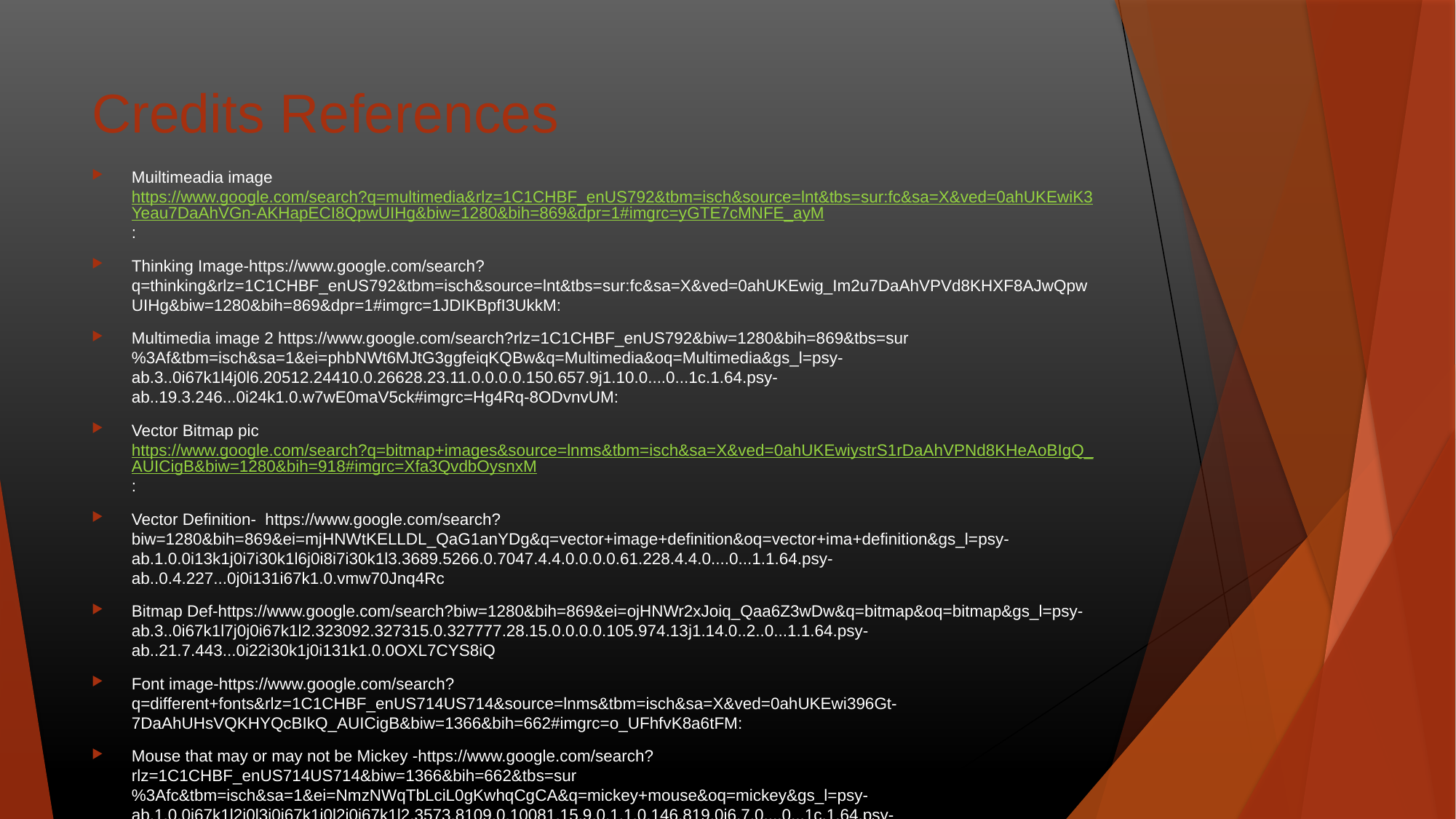

# Credits References
Muiltimeadia image https://www.google.com/search?q=multimedia&rlz=1C1CHBF_enUS792&tbm=isch&source=lnt&tbs=sur:fc&sa=X&ved=0ahUKEwiK3Yeau7DaAhVGn-AKHapECI8QpwUIHg&biw=1280&bih=869&dpr=1#imgrc=yGTE7cMNFE_ayM:
Thinking Image-https://www.google.com/search?q=thinking&rlz=1C1CHBF_enUS792&tbm=isch&source=lnt&tbs=sur:fc&sa=X&ved=0ahUKEwig_Im2u7DaAhVPVd8KHXF8AJwQpwUIHg&biw=1280&bih=869&dpr=1#imgrc=1JDIKBpfI3UkkM:
Multimedia image 2 https://www.google.com/search?rlz=1C1CHBF_enUS792&biw=1280&bih=869&tbs=sur%3Af&tbm=isch&sa=1&ei=phbNWt6MJtG3ggfeiqKQBw&q=Multimedia&oq=Multimedia&gs_l=psy-ab.3..0i67k1l4j0l6.20512.24410.0.26628.23.11.0.0.0.0.150.657.9j1.10.0....0...1c.1.64.psy-ab..19.3.246...0i24k1.0.w7wE0maV5ck#imgrc=Hg4Rq-8ODvnvUM:
Vector Bitmap pic https://www.google.com/search?q=bitmap+images&source=lnms&tbm=isch&sa=X&ved=0ahUKEwiystrS1rDaAhVPNd8KHeAoBIgQ_AUICigB&biw=1280&bih=918#imgrc=Xfa3QvdbOysnxM:
Vector Definition-  https://www.google.com/search?biw=1280&bih=869&ei=mjHNWtKELLDL_QaG1anYDg&q=vector+image+definition&oq=vector+ima+definition&gs_l=psy-ab.1.0.0i13k1j0i7i30k1l6j0i8i7i30k1l3.3689.5266.0.7047.4.4.0.0.0.0.61.228.4.4.0....0...1.1.64.psy-ab..0.4.227...0j0i131i67k1.0.vmw70Jnq4Rc
Bitmap Def-https://www.google.com/search?biw=1280&bih=869&ei=ojHNWr2xJoiq_Qaa6Z3wDw&q=bitmap&oq=bitmap&gs_l=psy-ab.3..0i67k1l7j0j0i67k1l2.323092.327315.0.327777.28.15.0.0.0.0.105.974.13j1.14.0..2..0...1.1.64.psy-ab..21.7.443...0i22i30k1j0i131k1.0.0OXL7CYS8iQ
Font image-https://www.google.com/search?q=different+fonts&rlz=1C1CHBF_enUS714US714&source=lnms&tbm=isch&sa=X&ved=0ahUKEwi396Gt-7DaAhUHsVQKHYQcBIkQ_AUICigB&biw=1366&bih=662#imgrc=o_UFhfvK8a6tFM:
Mouse that may or may not be Mickey -https://www.google.com/search?rlz=1C1CHBF_enUS714US714&biw=1366&bih=662&tbs=sur%3Afc&tbm=isch&sa=1&ei=NmzNWqTbLciL0gKwhqCgCA&q=mickey+mouse&oq=mickey&gs_l=psy-ab.1.0.0i67k1l2j0l3j0i67k1j0l2j0i67k1l2.3573.8109.0.10081.15.9.0.1.1.0.146.819.0j6.7.0....0...1c.1.64.psy-ab..7.7.824.0..0i10i67k1.149.lTwzb2OXfe0#imgrc=yMlfGOcxn2vuiM: